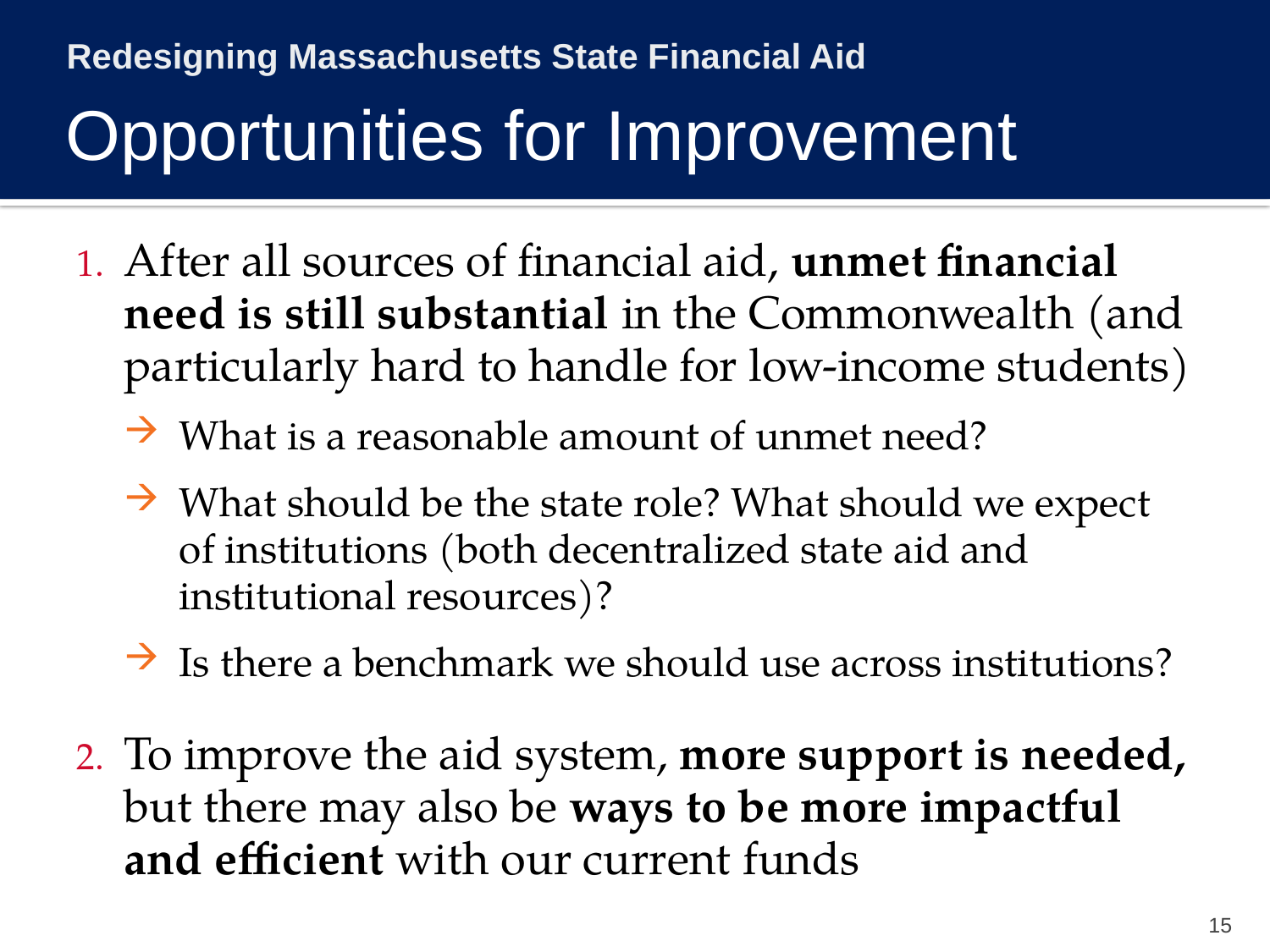

Redesigning Massachusetts State Financial Aid
# Opportunities for Improvement
After all sources of financial aid, unmet financial need is still substantial in the Commonwealth (and particularly hard to handle for low-income students)
What is a reasonable amount of unmet need?
What should be the state role? What should we expect
of institutions (both decentralized state aid and
institutional resources)?
Is there a benchmark we should use across institutions?
To improve the aid system, more support is needed, but there may also be ways to be more impactful and efficient with our current funds